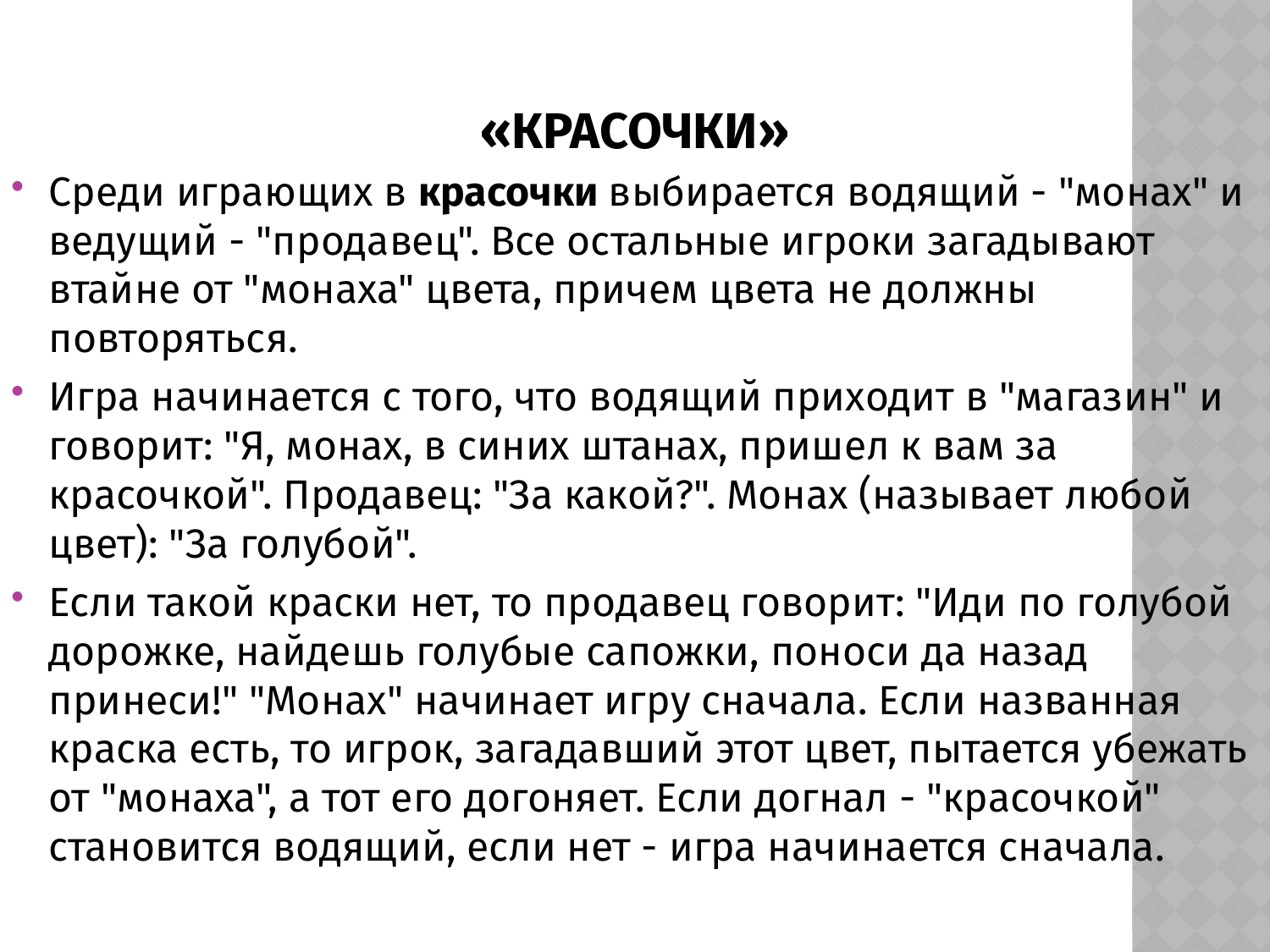

# «Красочки»
Среди играющих в красочки выбирается водящий - "монах" и ведущий - "продавец". Все остальные игроки загадывают втайне от "монаха" цвета, причем цвета не должны повторяться.
Игра начинается с того, что водящий приходит в "магазин" и говорит: "Я, монах, в синих штанах, пришел к вам за красочкой". Продавец: "За какой?". Монах (называет любой цвет): "За голубой".
Если такой краски нет, то продавец говорит: "Иди по голубой дорожке, найдешь голубые сапожки, поноси да назад принеси!" "Монах" начинает игру сначала. Если названная краска есть, то игрок, загадавший этот цвет, пытается убежать от "монаха", а тот его догоняет. Если догнал - "красочкой" становится водящий, если нет - игра начинается сначала.